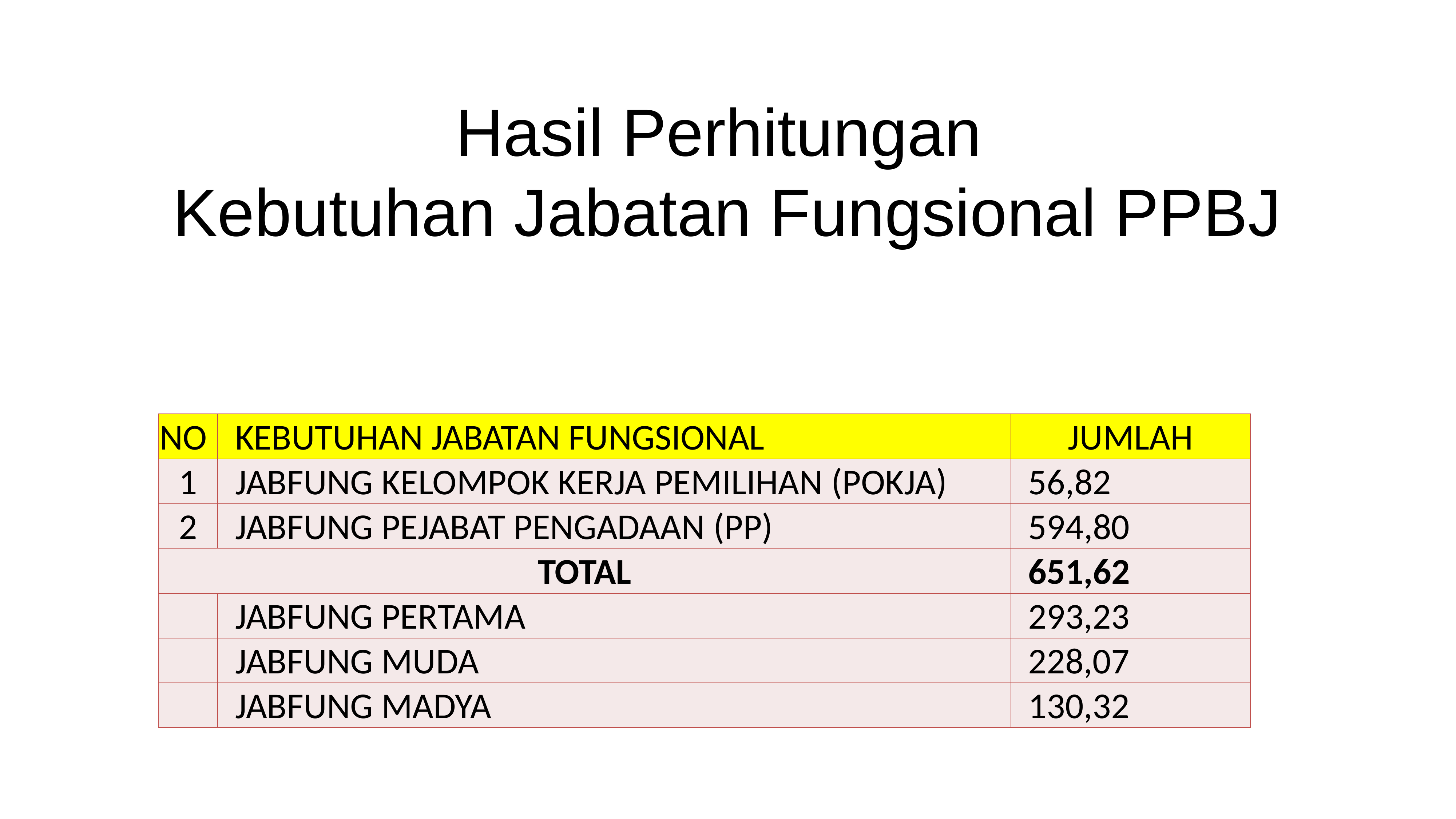

# Hasil Perhitungan Kebutuhan Jabatan Fungsional PPBJ
| NO | KEBUTUHAN JABATAN FUNGSIONAL | JUMLAH |
| --- | --- | --- |
| 1 | JABFUNG KELOMPOK KERJA PEMILIHAN (POKJA) | 56,82 |
| 2 | JABFUNG PEJABAT PENGADAAN (PP) | 594,80 |
| TOTAL |  | 651,62 |
|  | JABFUNG PERTAMA | 293,23 |
|  | JABFUNG MUDA | 228,07 |
|  | JABFUNG MADYA | 130,32 |